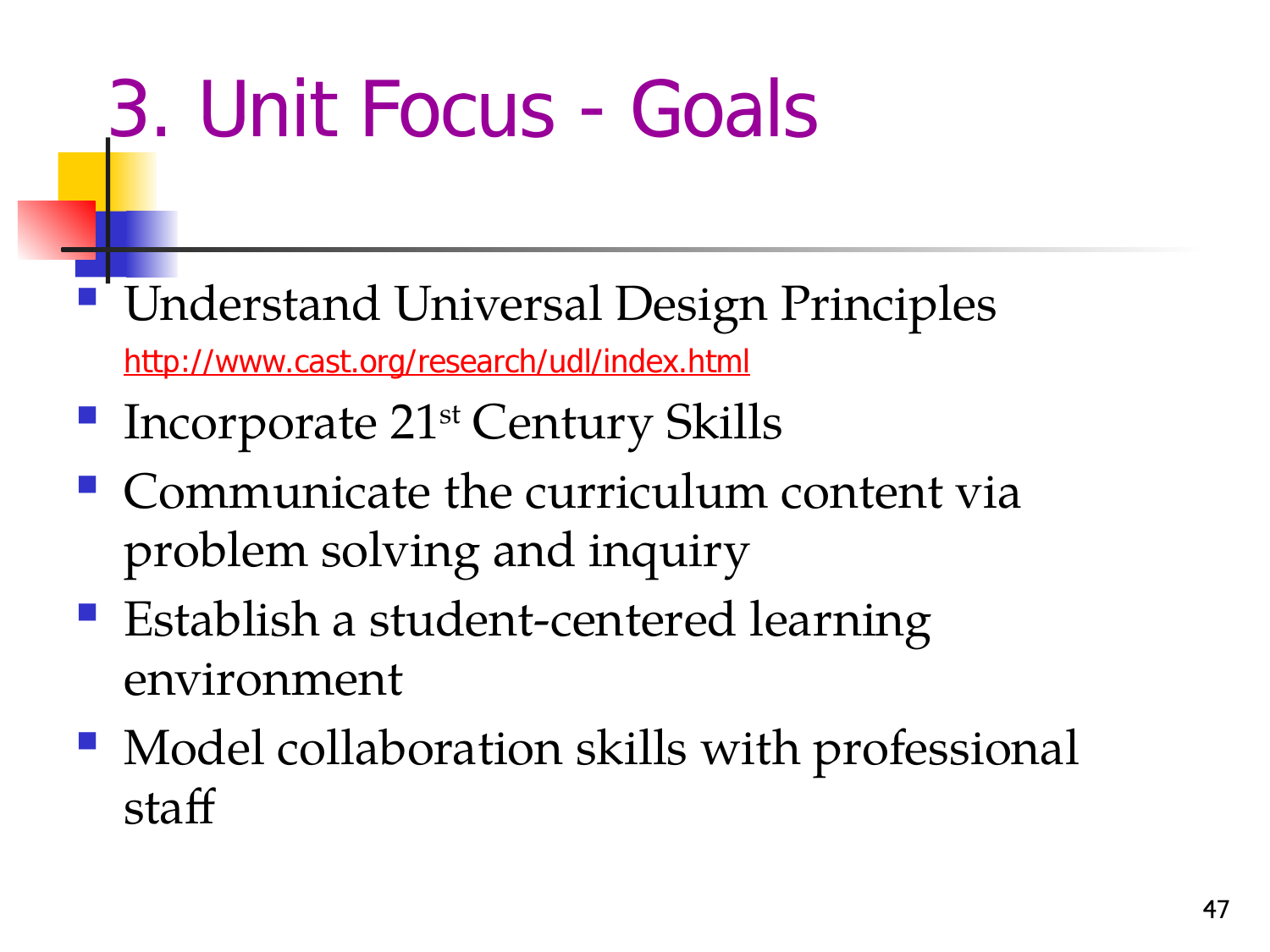

# 3. Unit Focus - Goals
Understand Universal Design Principles
	http://www.cast.org/research/udl/index.html
Incorporate 21st Century Skills
Communicate the curriculum content via problem solving and inquiry
Establish a student-centered learning environment
Model collaboration skills with professional staff
47